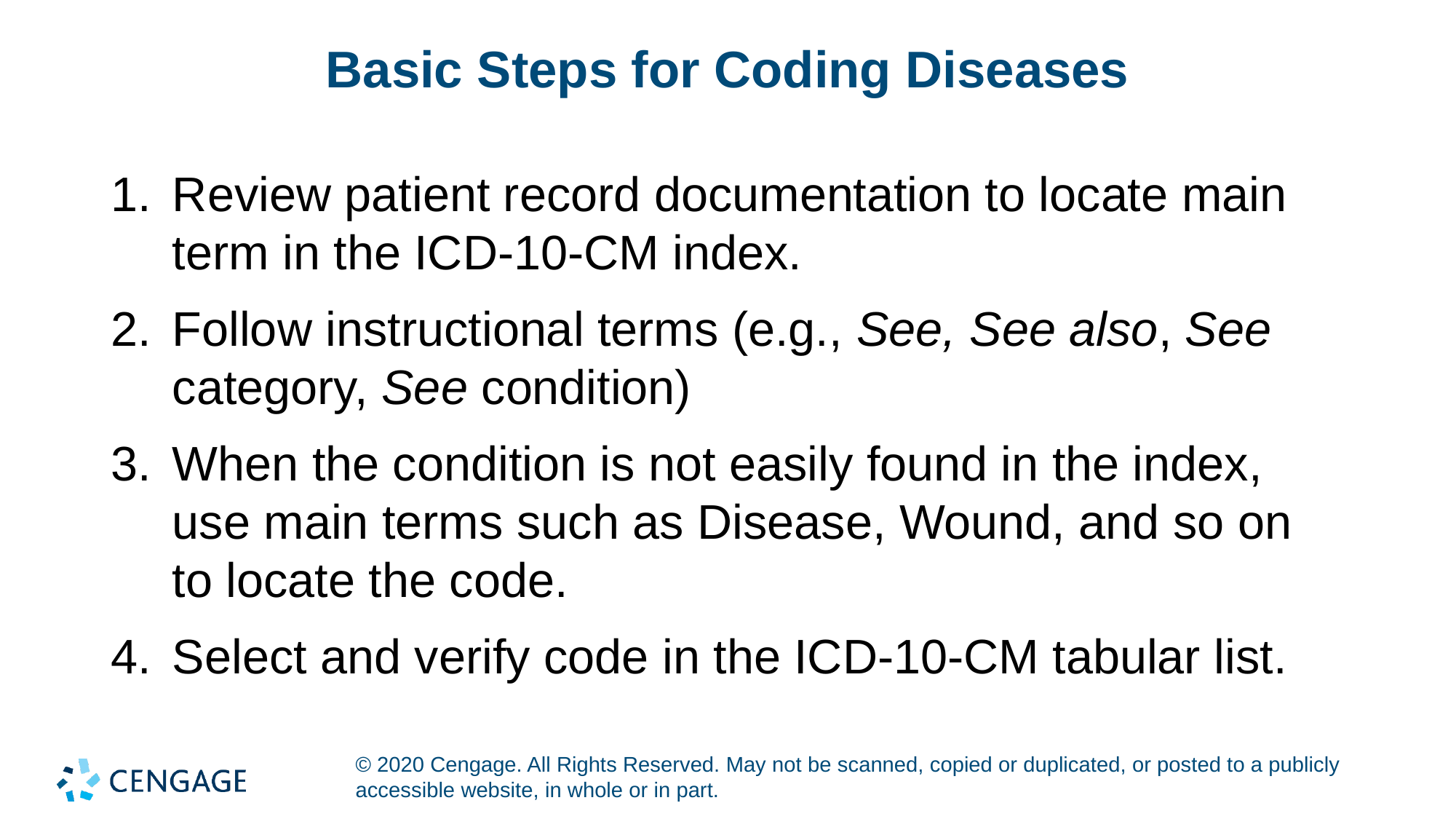

# Basic Steps for Coding Diseases
Review patient record documentation to locate main term in the ICD-10-CM index.
Follow instructional terms (e.g., See, See also, See category, See condition)
When the condition is not easily found in the index, use main terms such as Disease, Wound, and so on to locate the code.
Select and verify code in the ICD-10-CM tabular list.